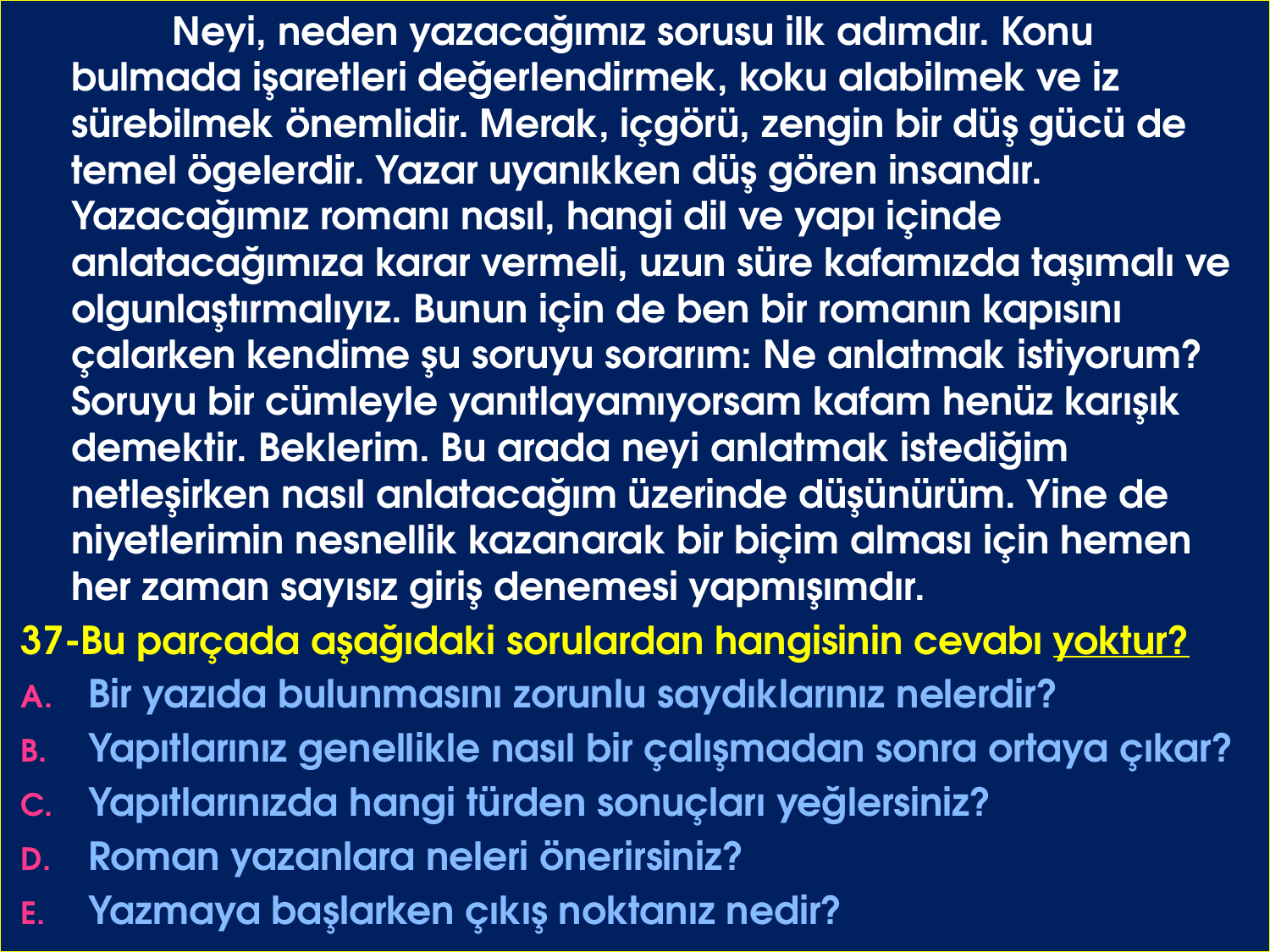

Neyi, neden yazacağımız sorusu ilk adımdır. Konu bulmada işaretleri değerlendirmek, koku alabilmek ve iz sürebilmek önemlidir. Merak, içgörü, zengin bir düş gücü de temel ögelerdir. Yazar uyanıkken düş gören insandır. Yazacağımız romanı nasıl, hangi dil ve yapı içinde anlatacağımıza karar vermeli, uzun süre kafamızda taşımalı ve olgunlaştırmalıyız. Bunun için de ben bir romanın kapısını çalarken kendime şu soruyu sorarım: Ne anlatmak istiyorum? Soruyu bir cümleyle yanıtlayamıyorsam kafam henüz karışık demektir. Beklerim. Bu arada neyi anlatmak istediğim netleşirken nasıl anlatacağım üzerinde düşünürüm. Yine de niyetlerimin nesnellik kazanarak bir biçim alması için hemen her zaman sayısız giriş denemesi yapmışımdır.
37-Bu parçada aşağıdaki sorulardan hangisinin cevabı yoktur?
Bir yazıda bulunmasını zorunlu saydıklarınız nelerdir?
Yapıtlarınız genellikle nasıl bir çalışmadan sonra ortaya çıkar?
Yapıtlarınızda hangi türden sonuçları yeğlersiniz?
Roman yazanlara neleri önerirsiniz?
Yazmaya başlarken çıkış noktanız nedir?